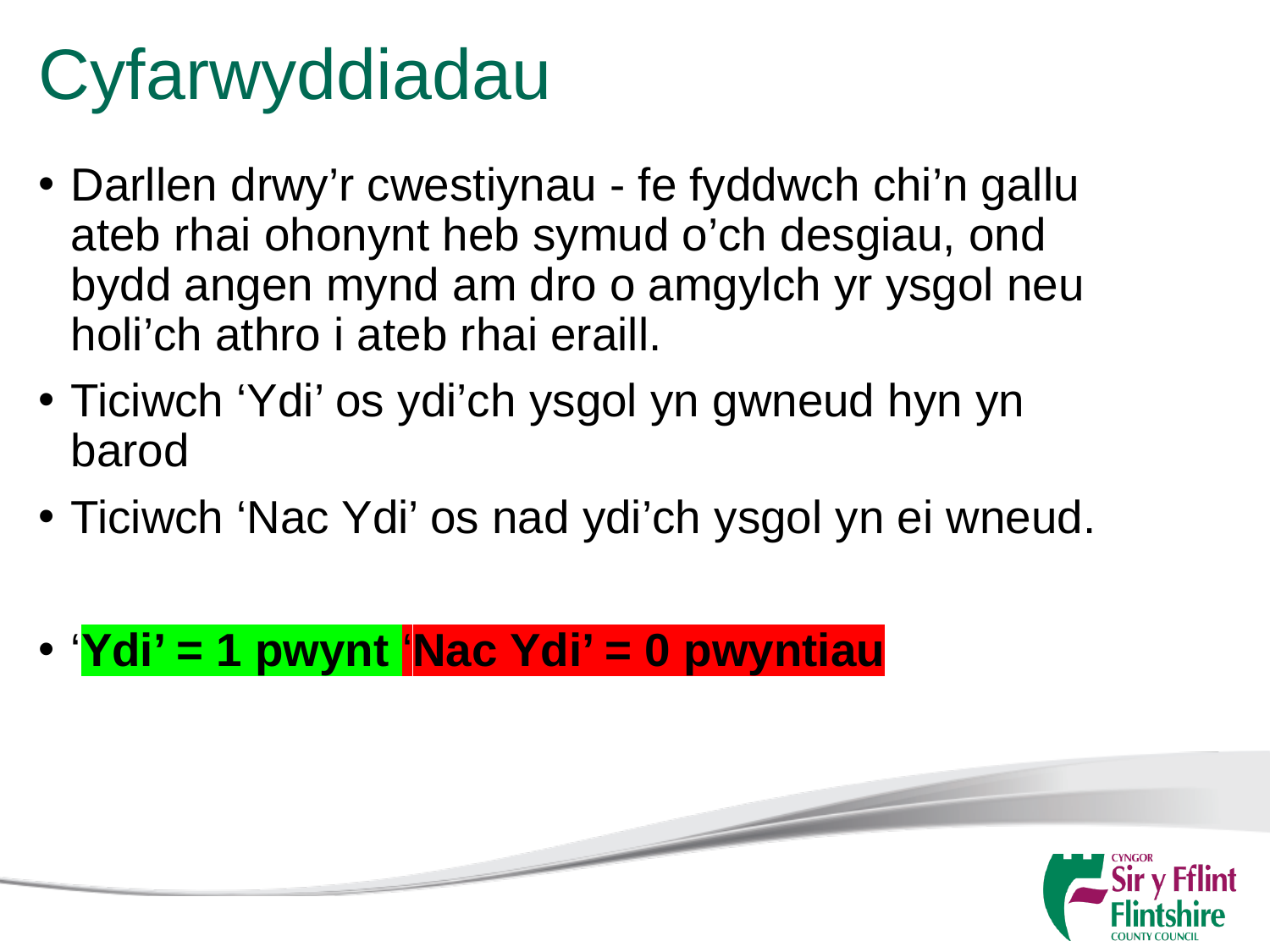

# Cyfarwyddiadau
Darllen drwy’r cwestiynau - fe fyddwch chi’n gallu ateb rhai ohonynt heb symud o’ch desgiau, ond bydd angen mynd am dro o amgylch yr ysgol neu holi’ch athro i ateb rhai eraill.
Ticiwch ‘Ydi’ os ydi’ch ysgol yn gwneud hyn yn barod
Ticiwch ‘Nac Ydi’ os nad ydi’ch ysgol yn ei wneud.

‘Ydi’ = 1 pwynt ‘Nac Ydi’ = 0 pwyntiau